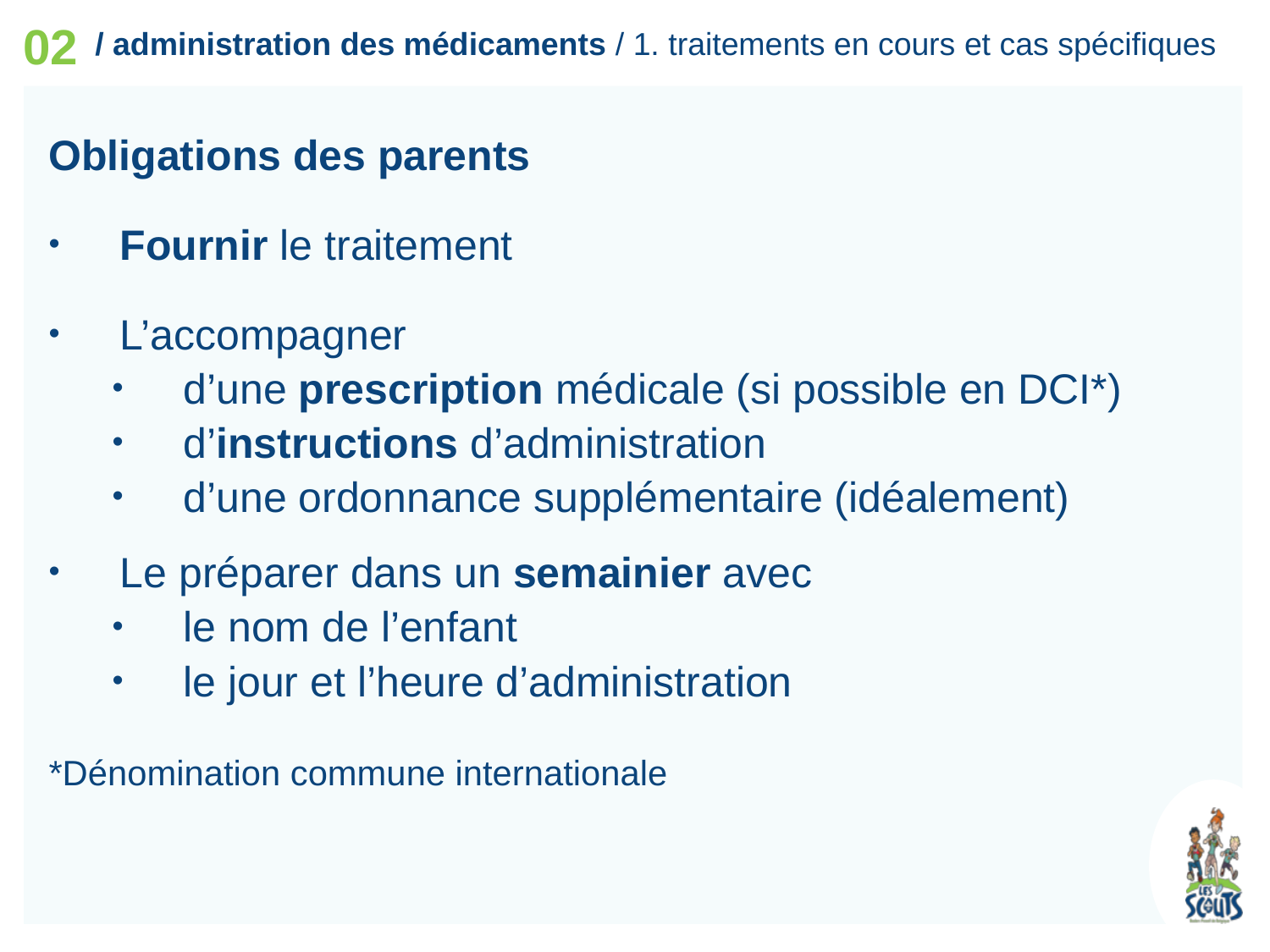

02
/ administration des médicaments / 1. traitements en cours et cas spécifiques
Obligations des parents
Fournir le traitement
L’accompagner
d’une prescription médicale (si possible en DCI*)
d’instructions d’administration
d’une ordonnance supplémentaire (idéalement)
Le préparer dans un semainier avec
le nom de l’enfant
le jour et l’heure d’administration
*Dénomination commune internationale